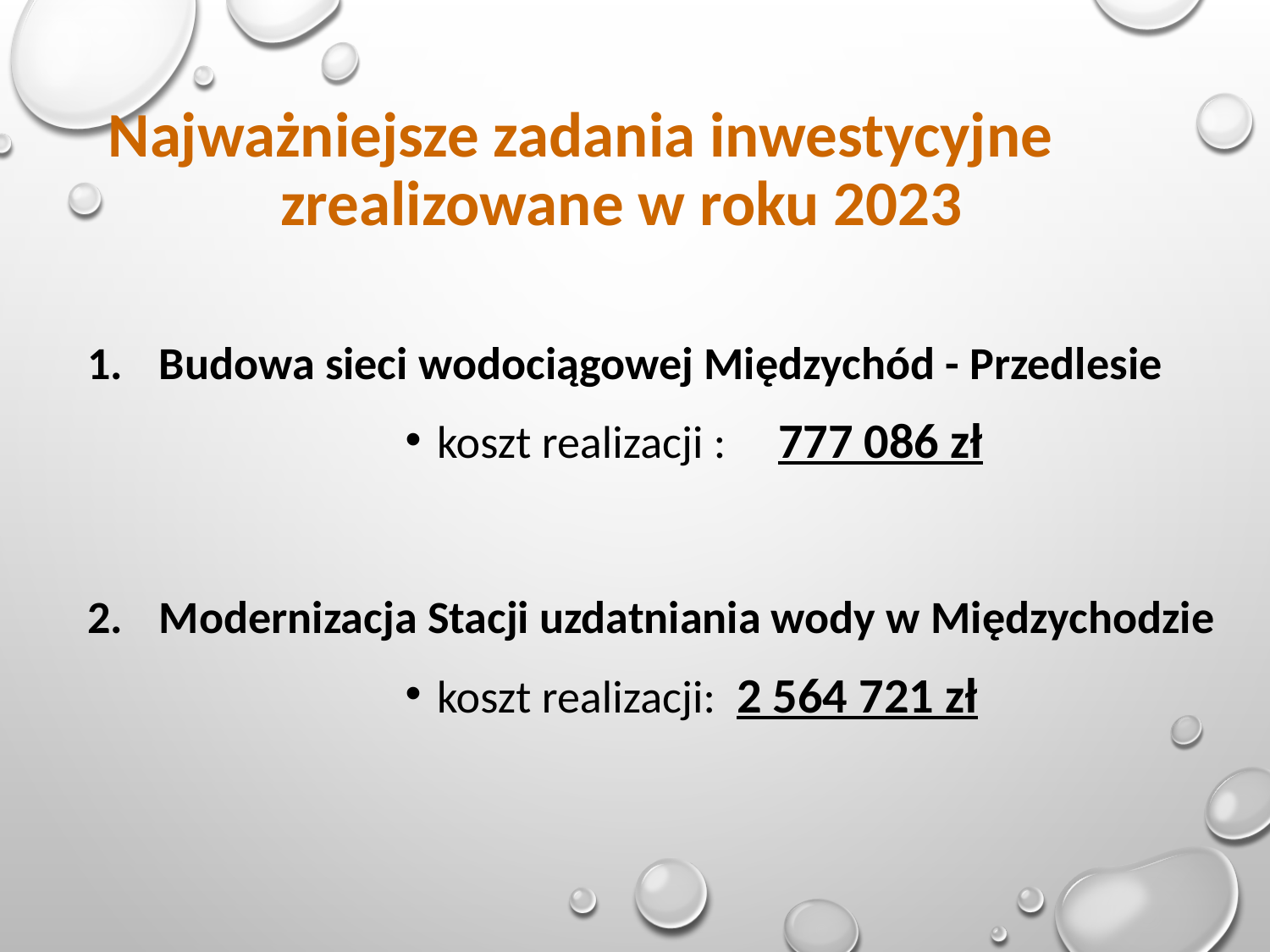

# Najważniejsze zadania inwestycyjne                    zrealizowane w roku 2023
Budowa sieci wodociągowej Międzychód - Przedlesie
koszt realizacji :     777 086 zł

Modernizacja Stacji uzdatniania wody w Międzychodzie
koszt realizacji:  2 564 721 zł